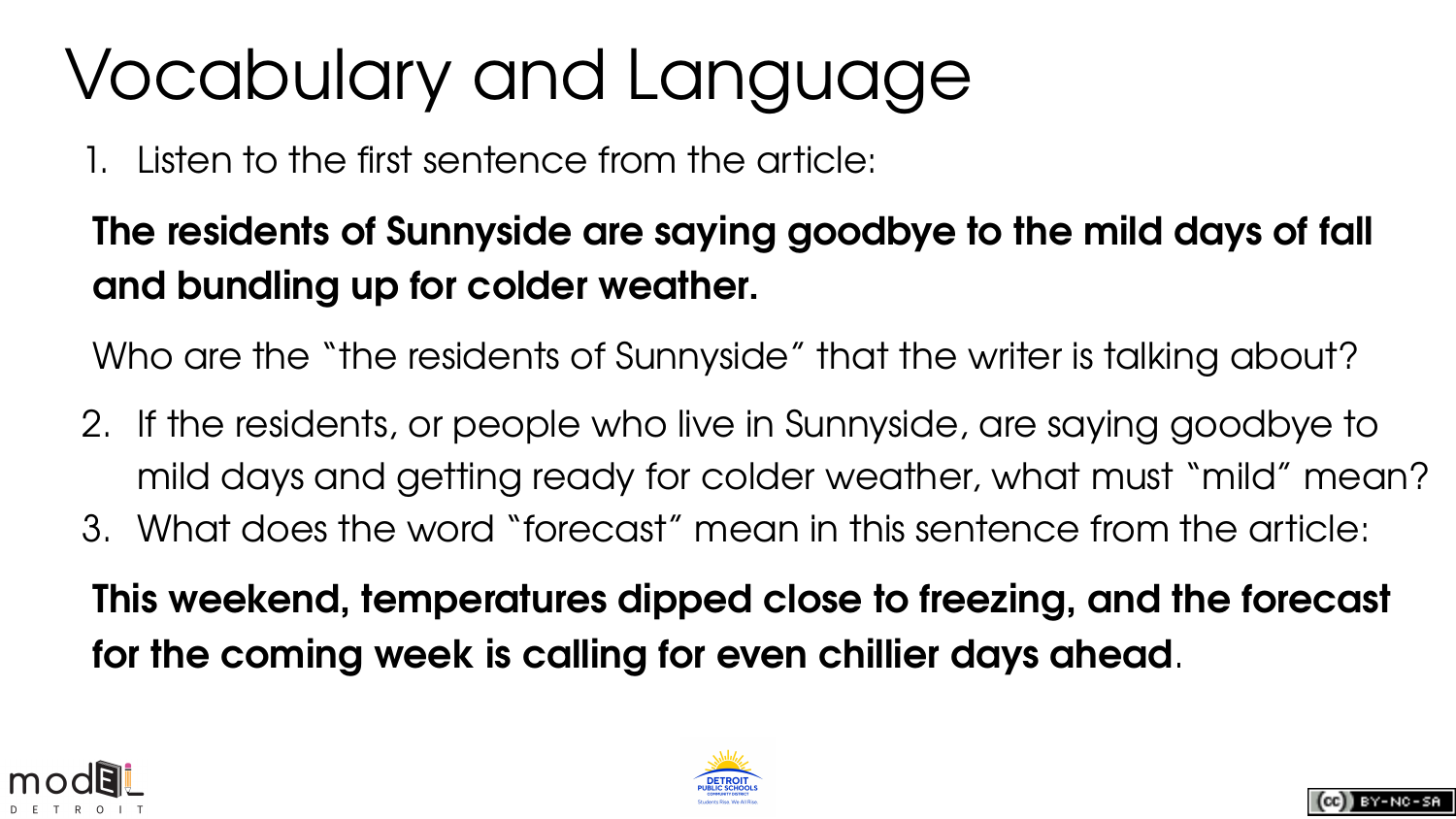

# Vocabulary and Language
Listen to the first sentence from the article:
The residents of Sunnyside are saying goodbye to the mild days of fall and bundling up for colder weather.
Who are the “the residents of Sunnyside” that the writer is talking about?
If the residents, or people who live in Sunnyside, are saying goodbye to mild days and getting ready for colder weather, what must “mild” mean?
What does the word “forecast” mean in this sentence from the article:
This weekend, temperatures dipped close to freezing, and the forecast for the coming week is calling for even chillier days ahead.